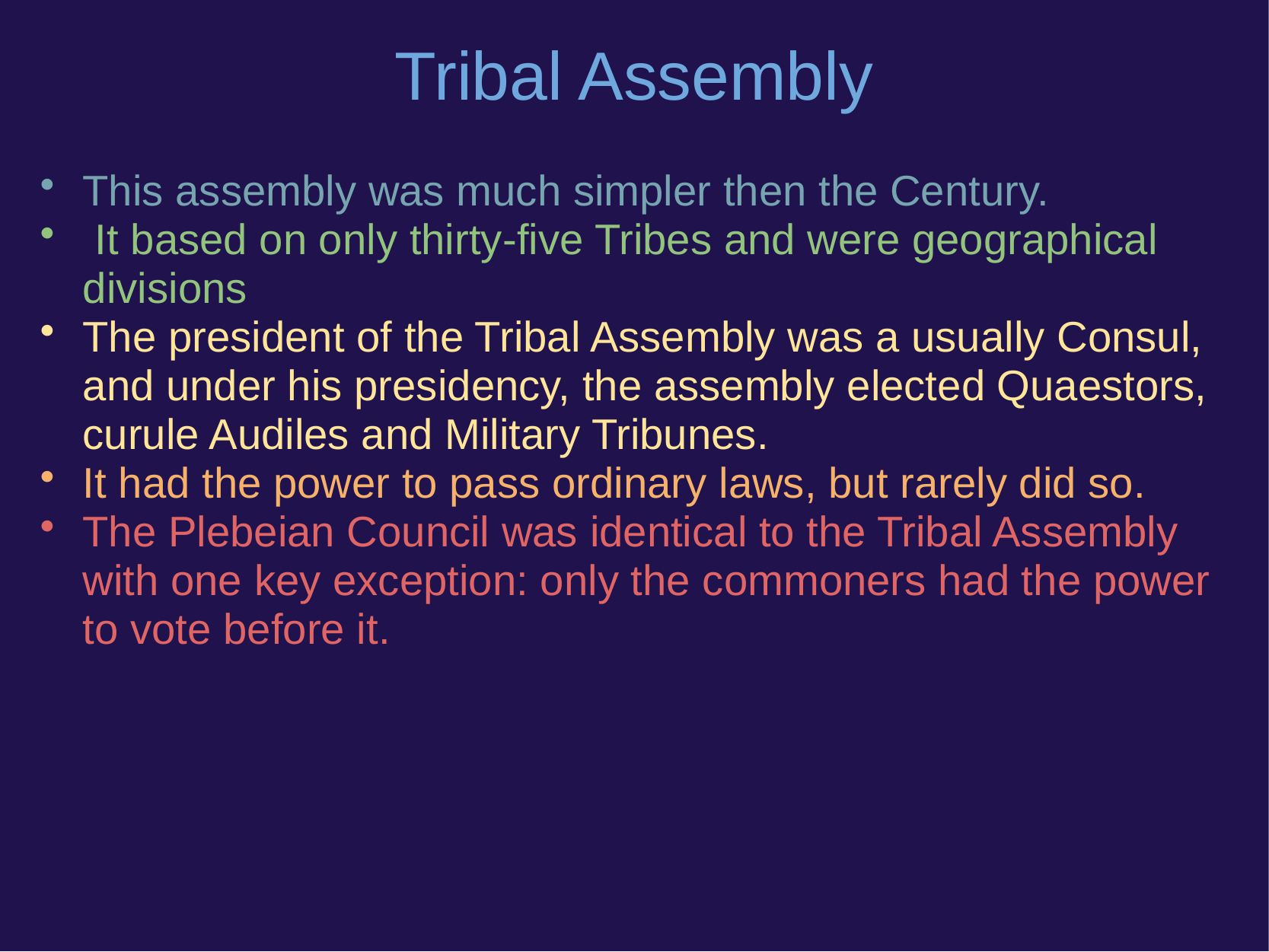

# Tribal Assembly
This assembly was much simpler then the Century.
 It based on only thirty-five Tribes and were geographical divisions
The president of the Tribal Assembly was a usually Consul, and under his presidency, the assembly elected Quaestors, curule Audiles and Military Tribunes.
It had the power to pass ordinary laws, but rarely did so.
The Plebeian Council was identical to the Tribal Assembly with one key exception: only the commoners had the power to vote before it.